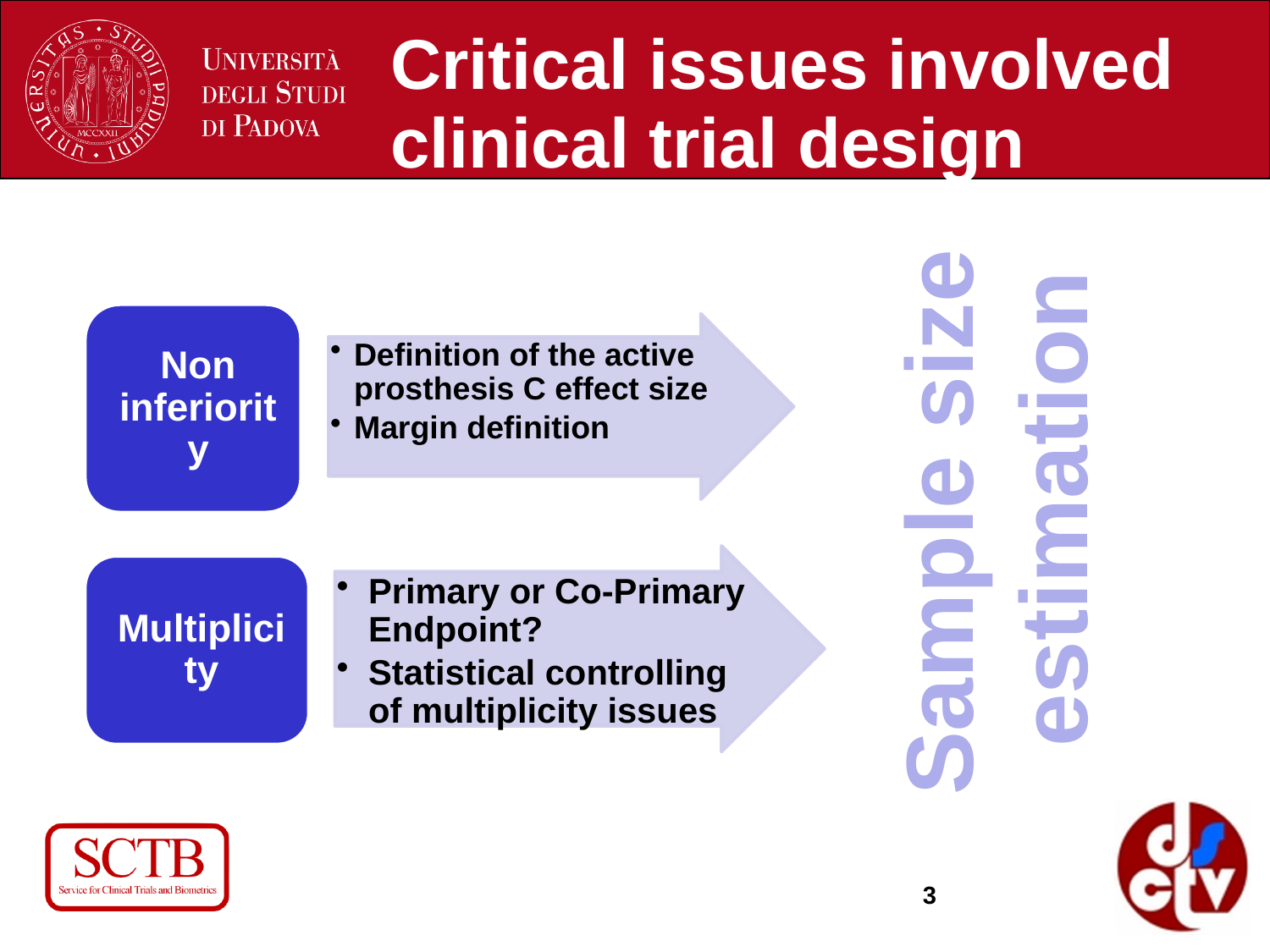

# Critical issues involved clinical trial design
Definition of the active prosthesis C effect size
Margin definition
Non inferiority
Primary or Co-Primary Endpoint?
Statistical controlling of multiplicity issues
Multiplicity
Sample size
 estimation
3